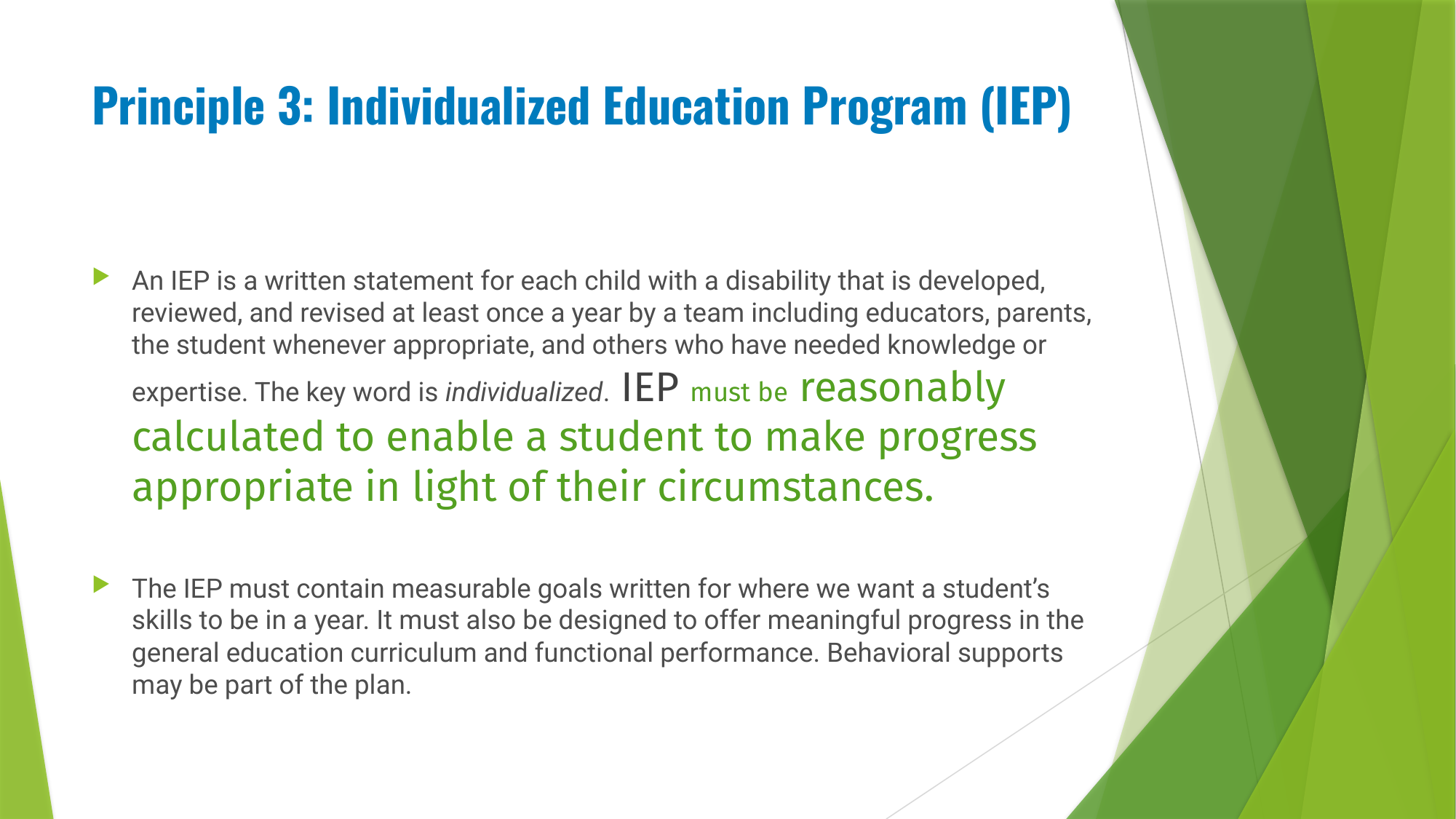

# Principle 3: Individualized Education Program (IEP)
An IEP is a written statement for each child with a disability that is developed, reviewed, and revised at least once a year by a team including educators, parents, the student whenever appropriate, and others who have needed knowledge or expertise. The key word is individualized. IEP must be reasonably calculated to enable a student to make progress appropriate in light of their circumstances.

The IEP must contain measurable goals written for where we want a student’s skills to be in a year. It must also be designed to offer meaningful progress in the general education curriculum and functional performance. Behavioral supports may be part of the plan.